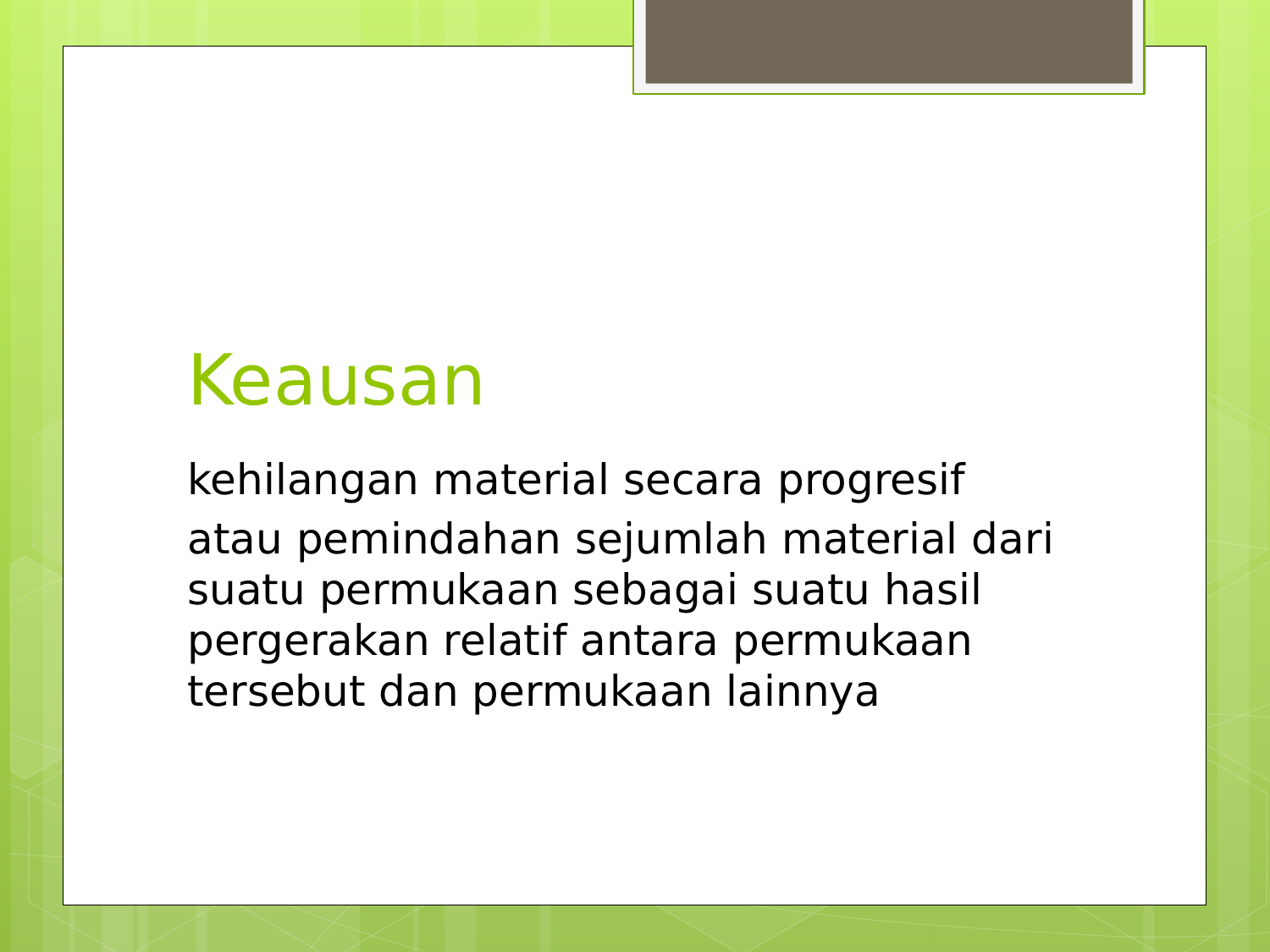

# Keausan
kehilangan material secara progresif
atau pemindahan sejumlah material dari suatu permukaan sebagai suatu hasil pergerakan relatif antara permukaan tersebut dan permukaan lainnya